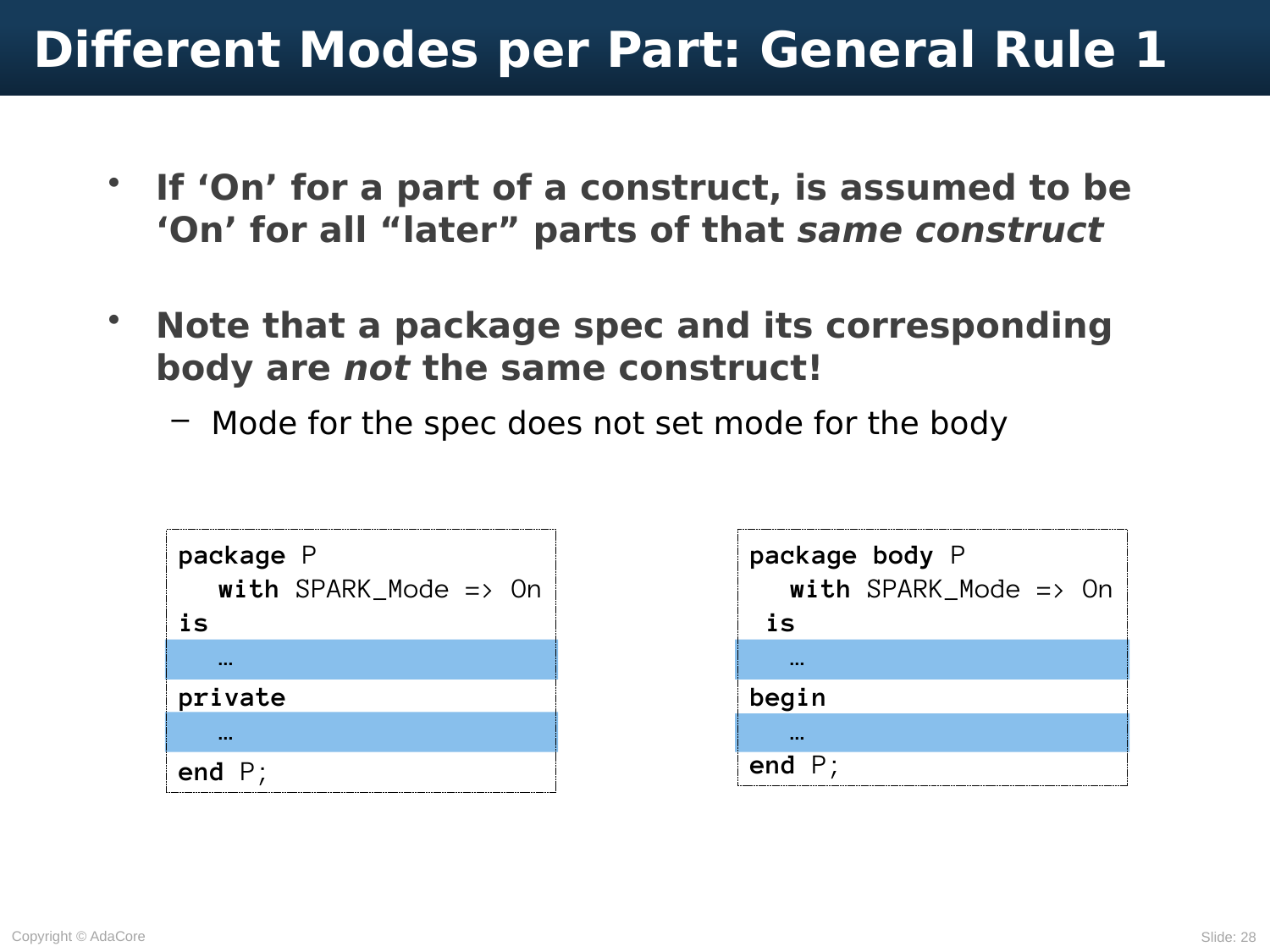

# Different Modes per Part: General Rule 1
If ‘On’ for a part of a construct, is assumed to be ‘On’ for all “later” parts of that same construct
Note that a package spec and its corresponding body are not the same construct!
Mode for the spec does not set mode for the body
package P
	with SPARK_Mode => On
is
	…
private
	…
end P;

package body P
	with SPARK_Mode => On
 is
	…
begin
	…
end P;